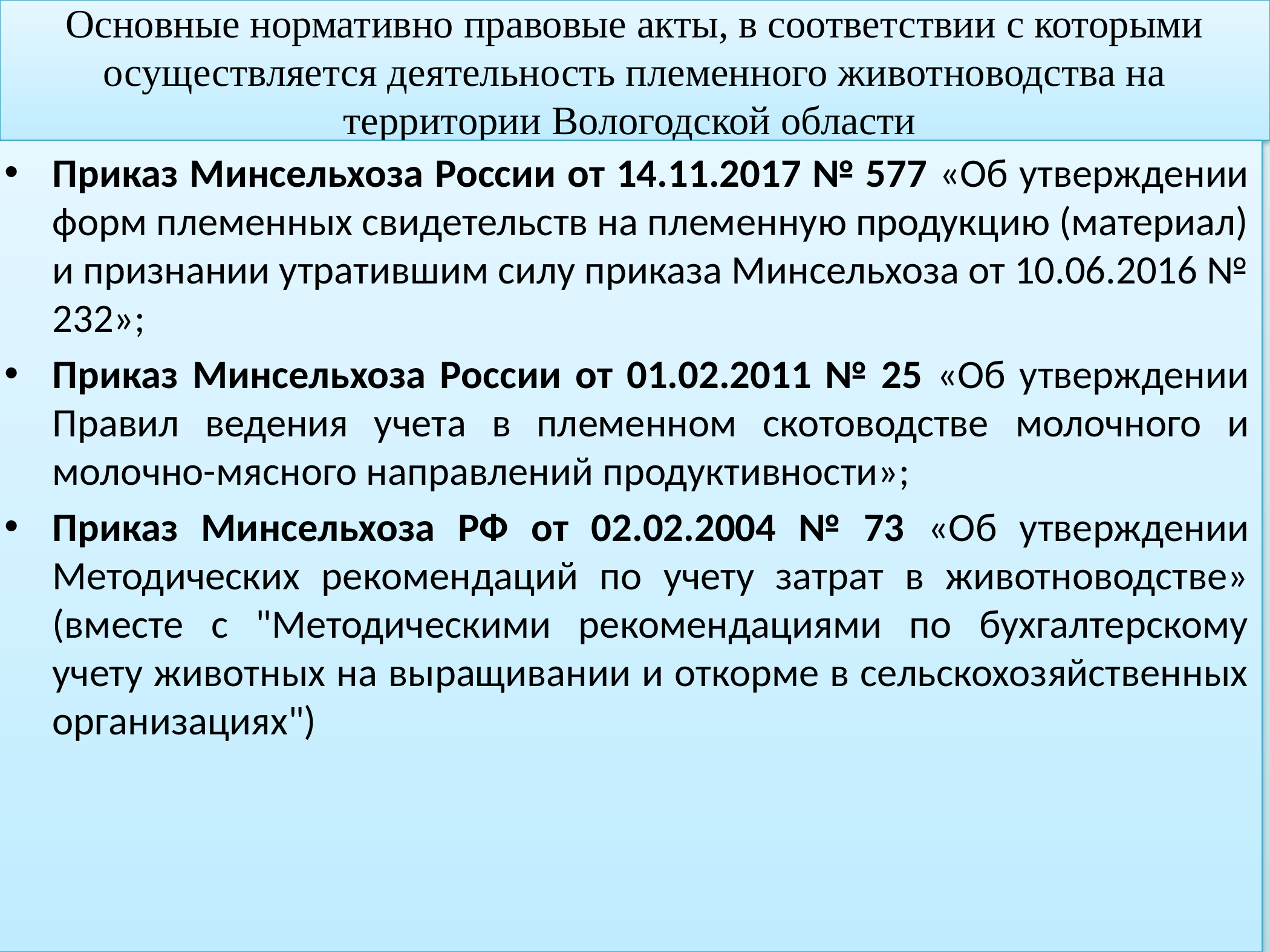

# Основные нормативно правовые акты, в соответствии с которыми осуществляется деятельность племенного животноводства на территории Вологодской области
Приказ Минсельхоза России от 14.11.2017 № 577 «Об утверждении форм племенных свидетельств на племенную продукцию (материал) и признании утратившим силу приказа Минсельхоза от 10.06.2016 № 232»;
Приказ Минсельхоза России от 01.02.2011 № 25 «Об утверждении Правил ведения учета в племенном скотоводстве молочного и молочно-мясного направлений продуктивности»;
Приказ Минсельхоза РФ от 02.02.2004 № 73 «Об утверждении Методических рекомендаций по учету затрат в животноводстве» (вместе с "Методическими рекомендациями по бухгалтерскому учету животных на выращивании и откорме в сельскохозяйственных организациях")